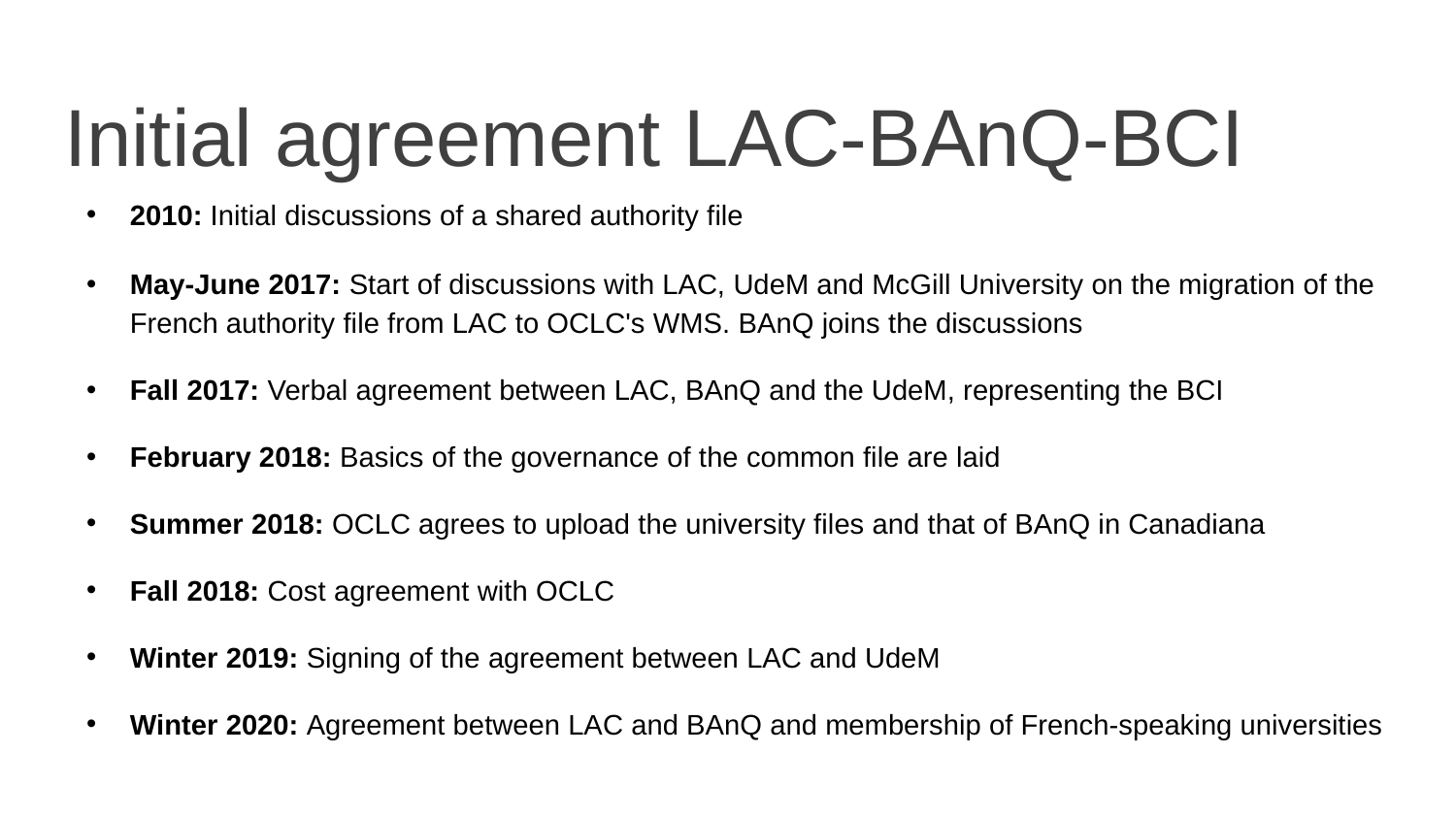

# Initial agreement LAC-BAnQ-BCI
2010: Initial discussions of a shared authority file

May-June 2017: Start of discussions with LAC, UdeM and McGill University on the migration of the French authority file from LAC to OCLC's WMS. BAnQ joins the discussions

Fall 2017: Verbal agreement between LAC, BAnQ and the UdeM, representing the BCI

February 2018: Basics of the governance of the common file are laid

Summer 2018: OCLC agrees to upload the university files and that of BAnQ in Canadiana

Fall 2018: Cost agreement with OCLC

Winter 2019: Signing of the agreement between LAC and UdeM

Winter 2020: Agreement between LAC and BAnQ and membership of French-speaking universities